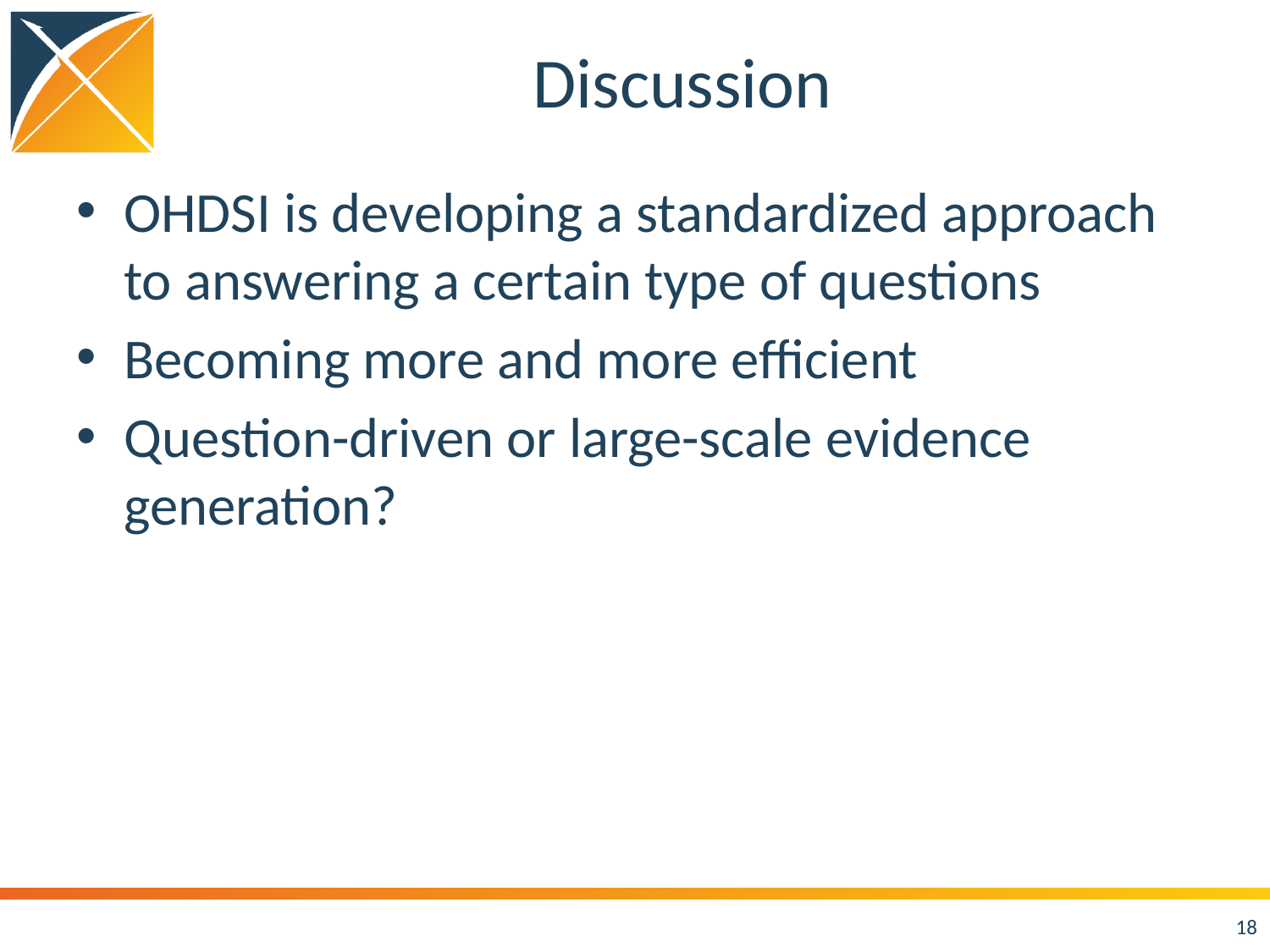

# Discussion
OHDSI is developing a standardized approach to answering a certain type of questions
Becoming more and more efficient
Question-driven or large-scale evidence generation?
18